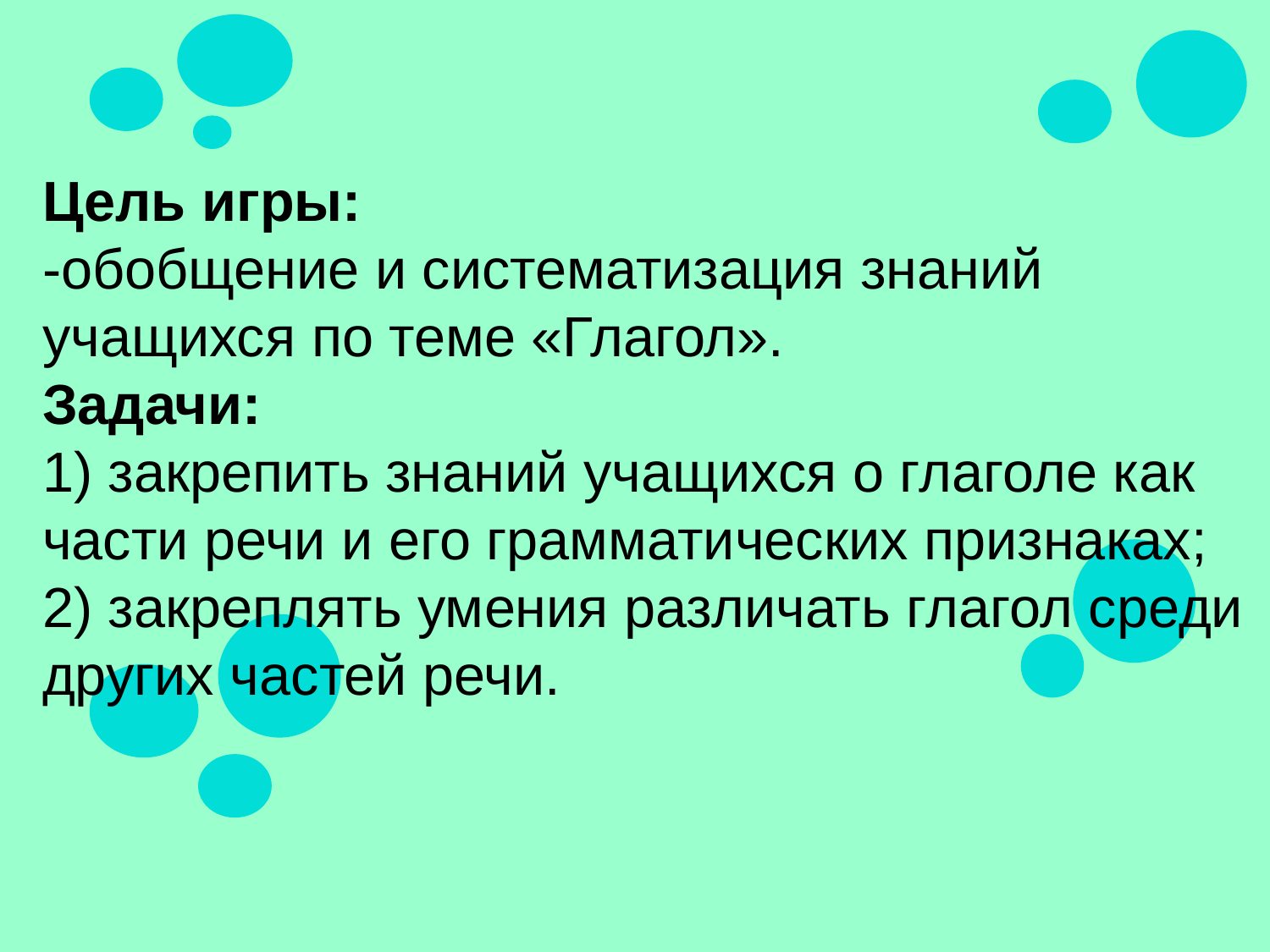

Цель игры:
-обобщение и систематизация знаний учащихся по теме «Глагол».
Задачи:
1) закрепить знаний учащихся о глаголе как части речи и его грамматических признаках;
2) закреплять умения различать глагол среди других частей речи.